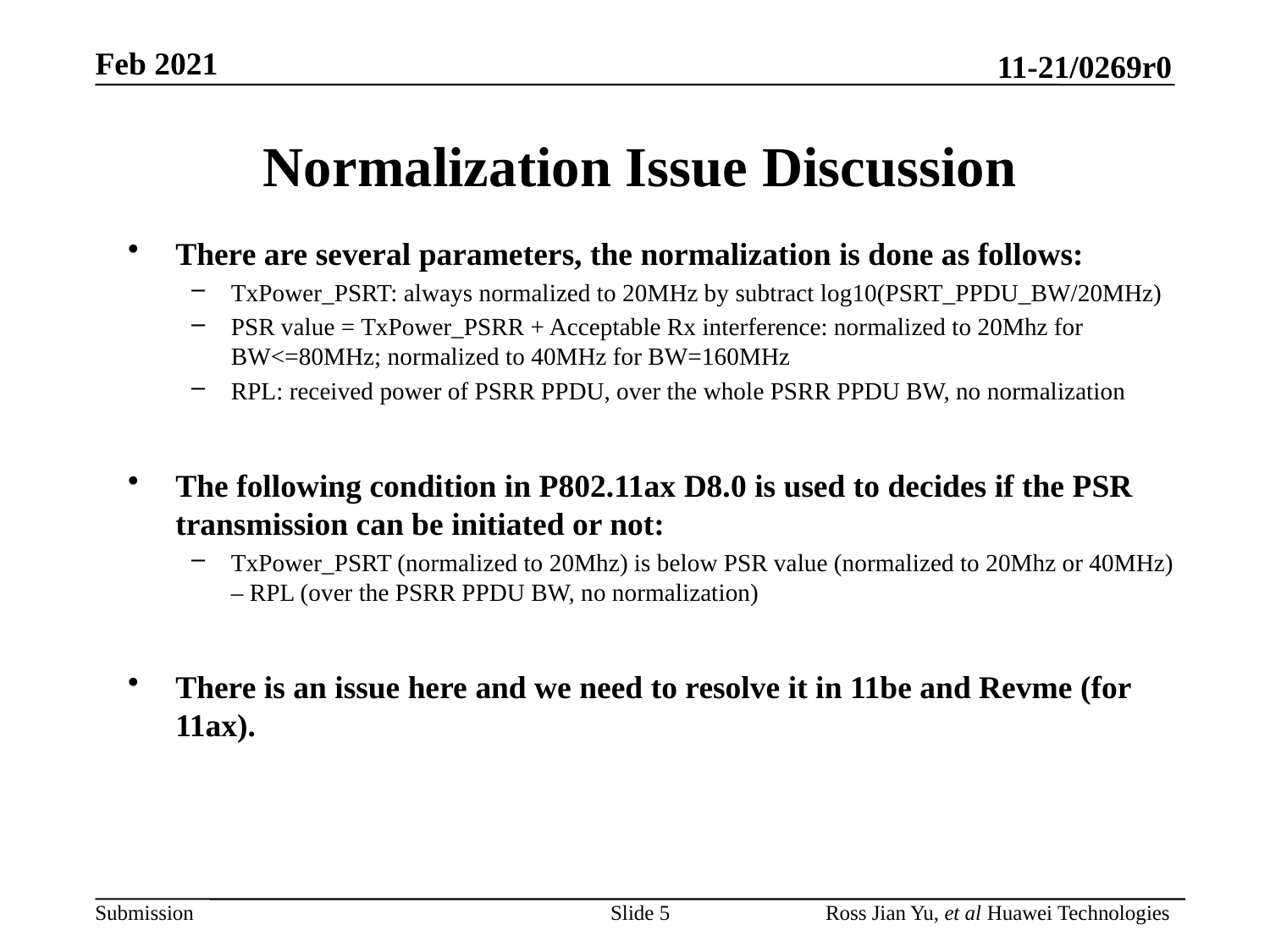

# Normalization Issue Discussion
There are several parameters, the normalization is done as follows:
TxPower_PSRT: always normalized to 20MHz by subtract log10(PSRT_PPDU_BW/20MHz)
PSR value = TxPower_PSRR + Acceptable Rx interference: normalized to 20Mhz for BW<=80MHz; normalized to 40MHz for BW=160MHz
RPL: received power of PSRR PPDU, over the whole PSRR PPDU BW, no normalization

The following condition in P802.11ax D8.0 is used to decides if the PSR transmission can be initiated or not:
TxPower_PSRT (normalized to 20Mhz) is below PSR value (normalized to 20Mhz or 40MHz) – RPL (over the PSRR PPDU BW, no normalization)

There is an issue here and we need to resolve it in 11be and Revme (for 11ax).

Slide 5